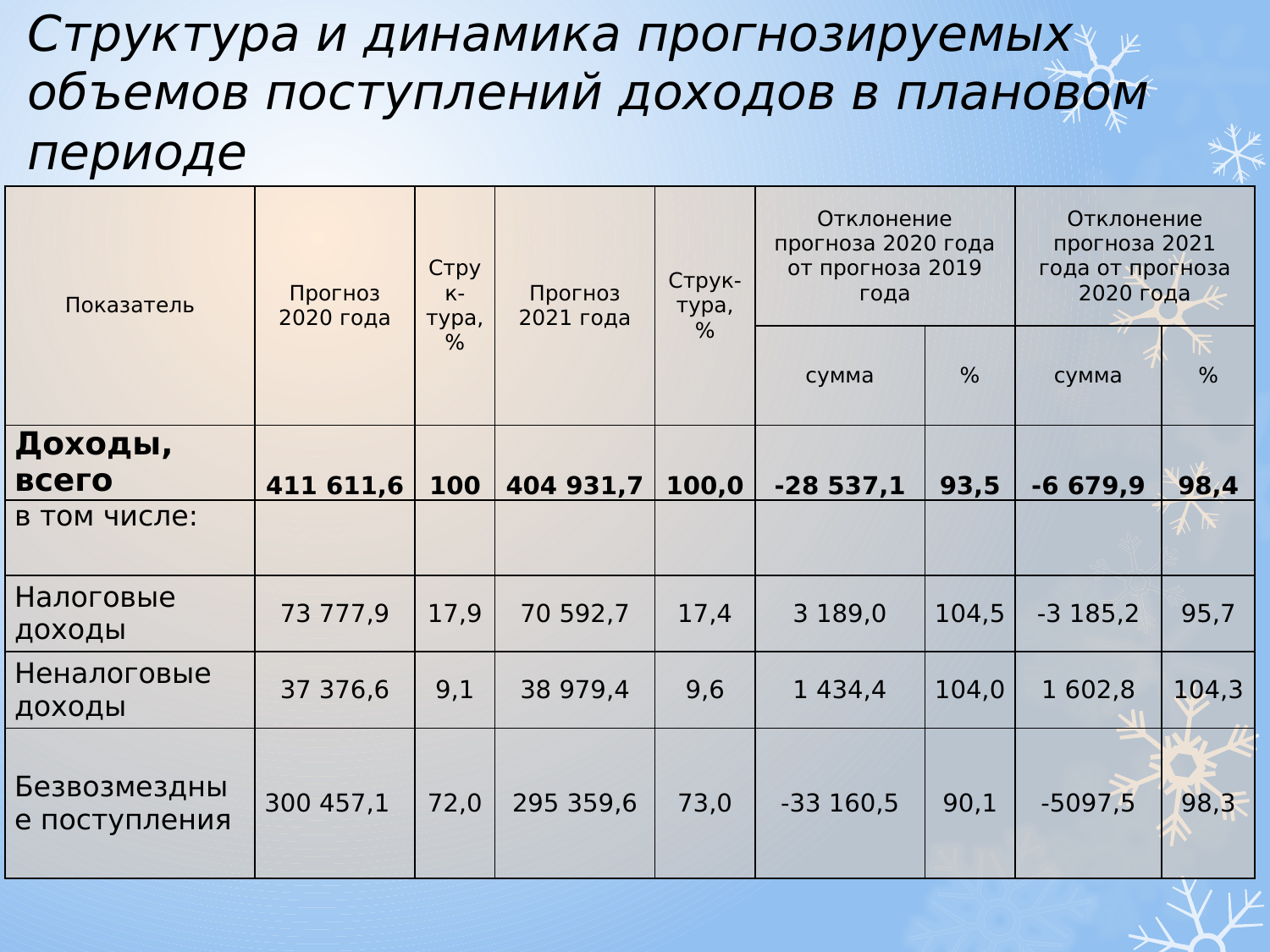

# Структура и динамика прогнозируемых объемов поступлений доходов в плановом периоде
| Показатель | Прогноз 2020 года | Струк-тура, % | Прогноз 2021 года | Струк-тура, % | Отклонение прогноза 2020 года от прогноза 2019 года |  | Отклонение прогноза 2021 года от прогноза 2020 года |  |
| --- | --- | --- | --- | --- | --- | --- | --- | --- |
|  |  |  |  |  | сумма | % | сумма | % |
| Доходы, всего | 411 611,6 | 100 | 404 931,7 | 100,0 | -28 537,1 | 93,5 | -6 679,9 | 98,4 |
| в том числе: |  |  |  |  |  |  |  |  |
| Налоговые доходы | 73 777,9 | 17,9 | 70 592,7 | 17,4 | 3 189,0 | 104,5 | -3 185,2 | 95,7 |
| Неналоговые доходы | 37 376,6 | 9,1 | 38 979,4 | 9,6 | 1 434,4 | 104,0 | 1 602,8 | 104,3 |
| Безвозмездные поступления | 300 457,1 | 72,0 | 295 359,6 | 73,0 | -33 160,5 | 90,1 | -5097,5 | 98,3 |